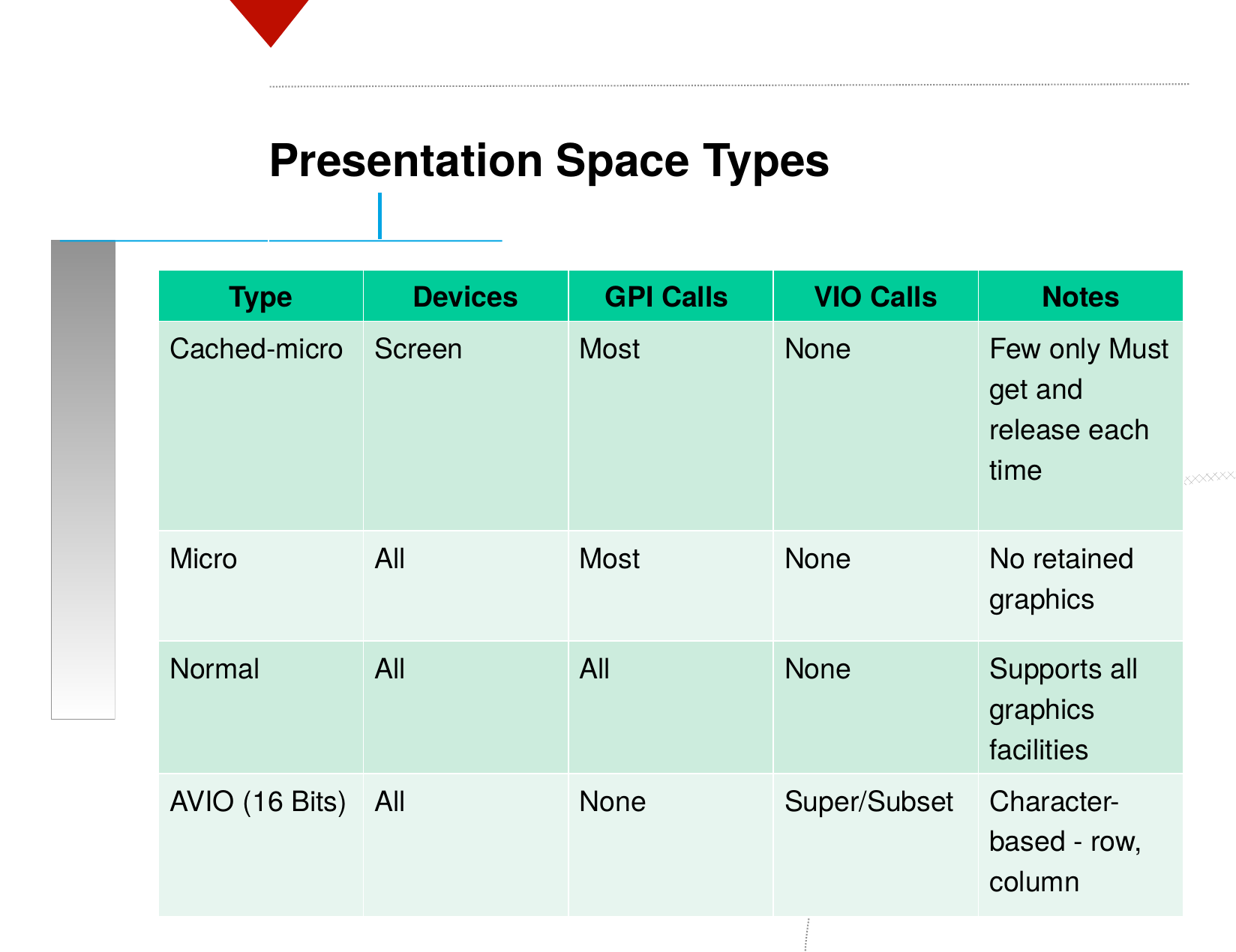

Presentation Space Types
| Type | Devices | GPI Calls | VIO Calls | Notes |
| --- | --- | --- | --- | --- |
| Cached-micro | Screen | Most | None | Few only Must get and release each time |
| Micro | All | Most | None | No retained graphics |
| Normal | All | All | None | Supports all graphics facilities |
| AVIO (16 Bits) | All | None | Super/Subset | Character-based - row, column |